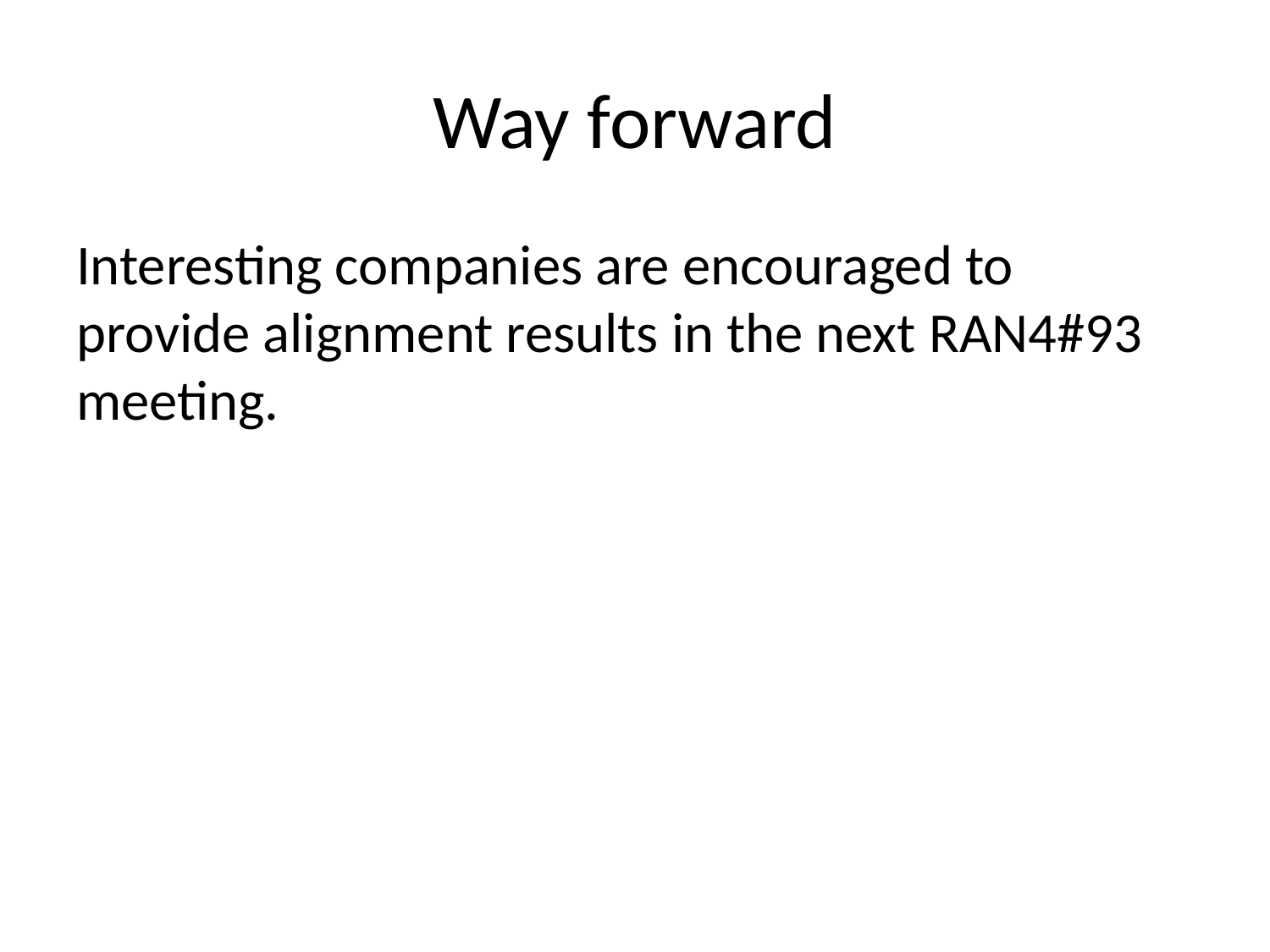

# Way forward
Interesting companies are encouraged to provide alignment results in the next RAN4#93 meeting.